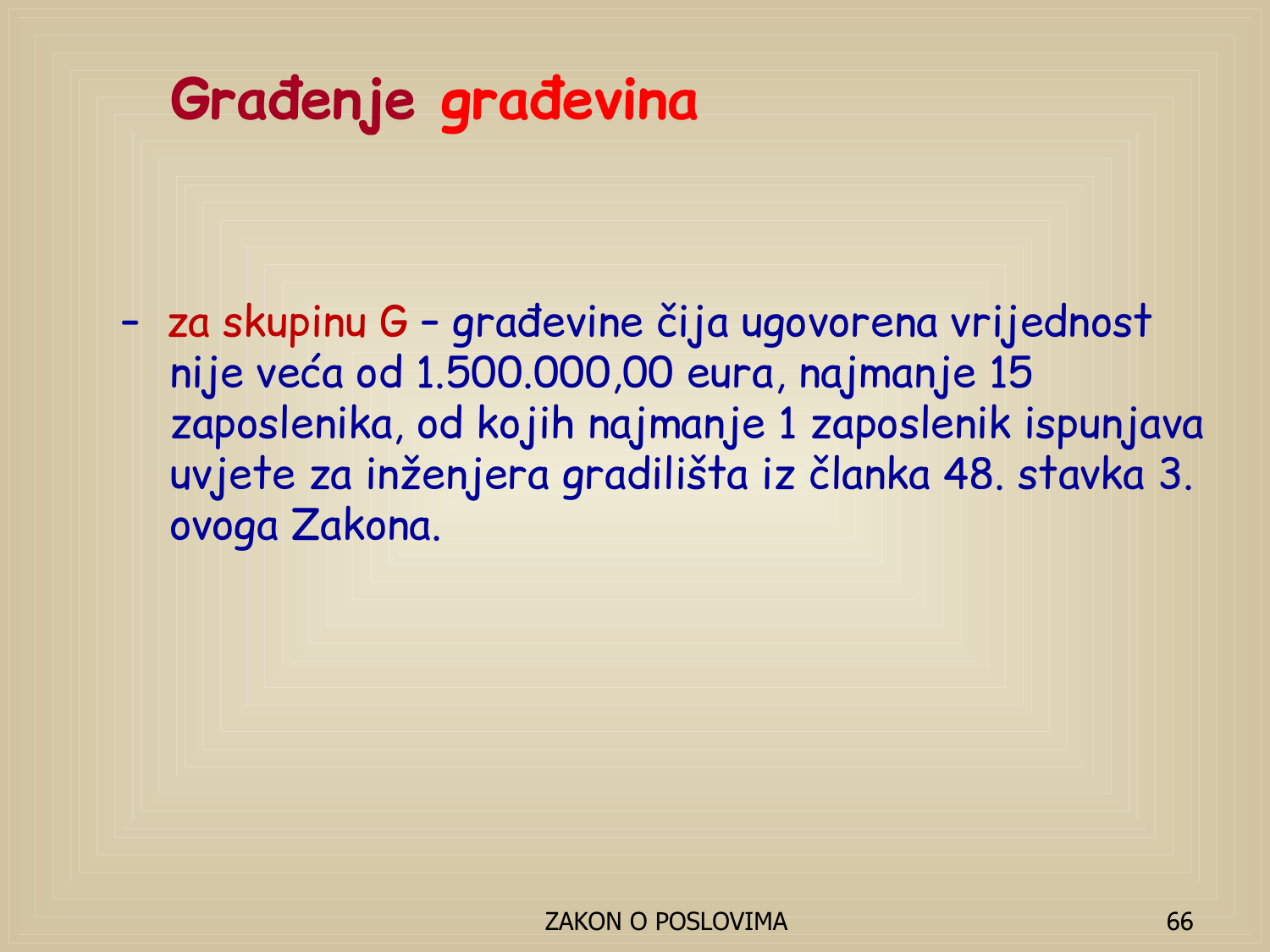

# Građenje građevina
–  za skupinu G – građevine čija ugovorena vrijednost nije veća od 1.500.000,00 eura, najmanje 15 zaposlenika, od kojih najmanje 1 zaposlenik ispunjava uvjete za inženjera gradilišta iz članka 48. stavka 3. ovoga Zakona.

ZAKON O POSLOVIMA
66